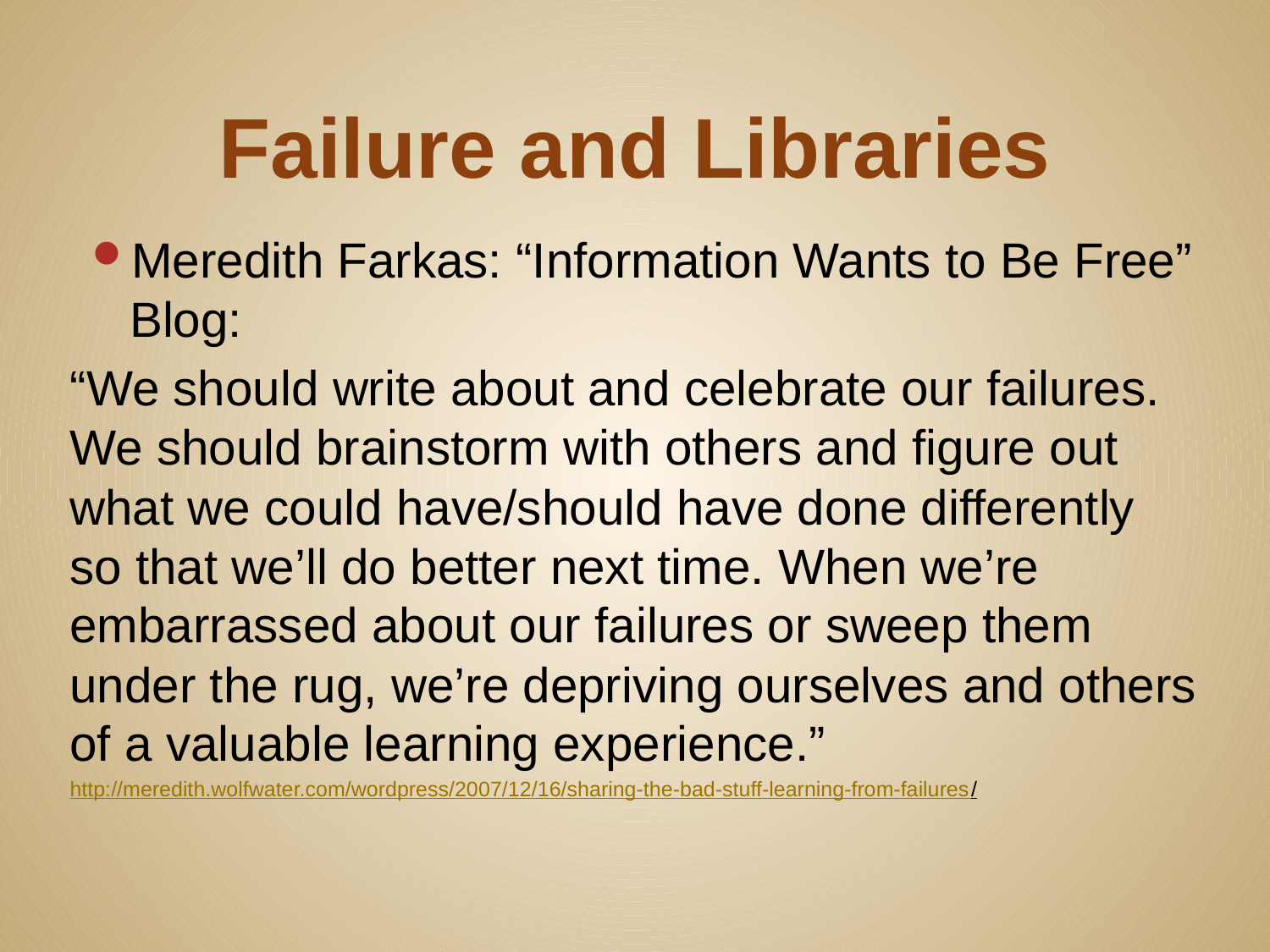

# Failure and Libraries
Meredith Farkas: “Information Wants to Be Free” Blog:
“We should write about and celebrate our failures. We should brainstorm with others and figure out what we could have/should have done differently so that we’ll do better next time. When we’re embarrassed about our failures or sweep them under the rug, we’re depriving ourselves and others of a valuable learning experience.”
http://meredith.wolfwater.com/wordpress/2007/12/16/sharing-the-bad-stuff-learning-from-failures/